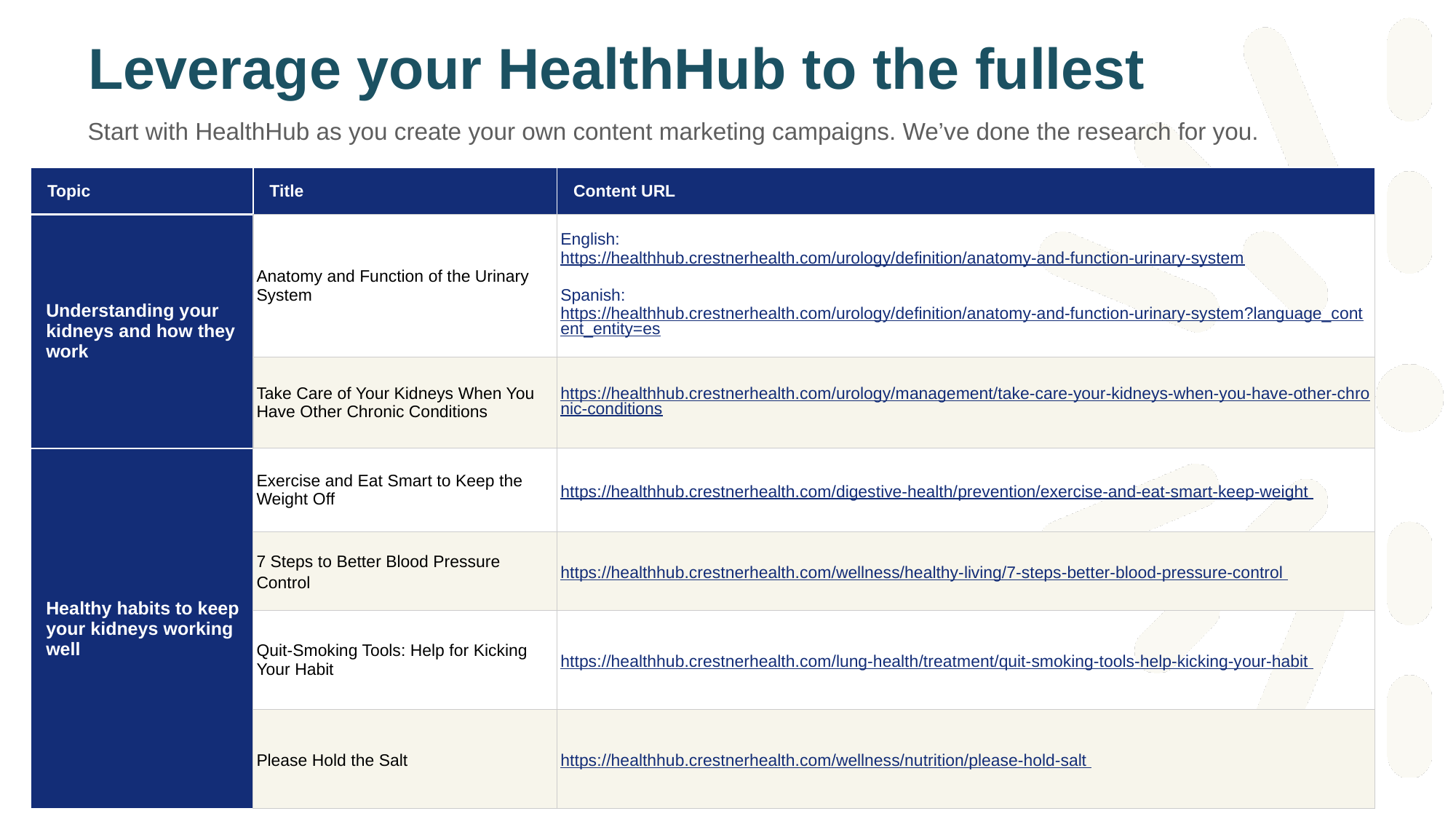

# Leverage your HealthHub to the fullest
Start with HealthHub as you create your own content marketing campaigns. We’ve done the research for you.
| Topic | Title | Content URL |
| --- | --- | --- |
| Understanding your kidneys and how they work | Anatomy and Function of the Urinary System | English: https://healthhub.crestnerhealth.com/urology/definition/anatomy-and-function-urinary-system Spanish: https://healthhub.crestnerhealth.com/urology/definition/anatomy-and-function-urinary-system?language\_content\_entity=es |
|  | Take Care of Your Kidneys When You Have Other Chronic Conditions | https://healthhub.crestnerhealth.com/urology/management/take-care-your-kidneys-when-you-have-other-chronic-conditions |
| Healthy habits to keep your kidneys working well | Exercise and Eat Smart to Keep the Weight Off | https://healthhub.crestnerhealth.com/digestive-health/prevention/exercise-and-eat-smart-keep-weight |
|  | 7 Steps to Better Blood Pressure Control | https://healthhub.crestnerhealth.com/wellness/healthy-living/7-steps-better-blood-pressure-control |
|  | Quit-Smoking Tools: Help for Kicking Your Habit | https://healthhub.crestnerhealth.com/lung-health/treatment/quit-smoking-tools-help-kicking-your-habit |
|  | Please Hold the Salt | https://healthhub.crestnerhealth.com/wellness/nutrition/please-hold-salt |